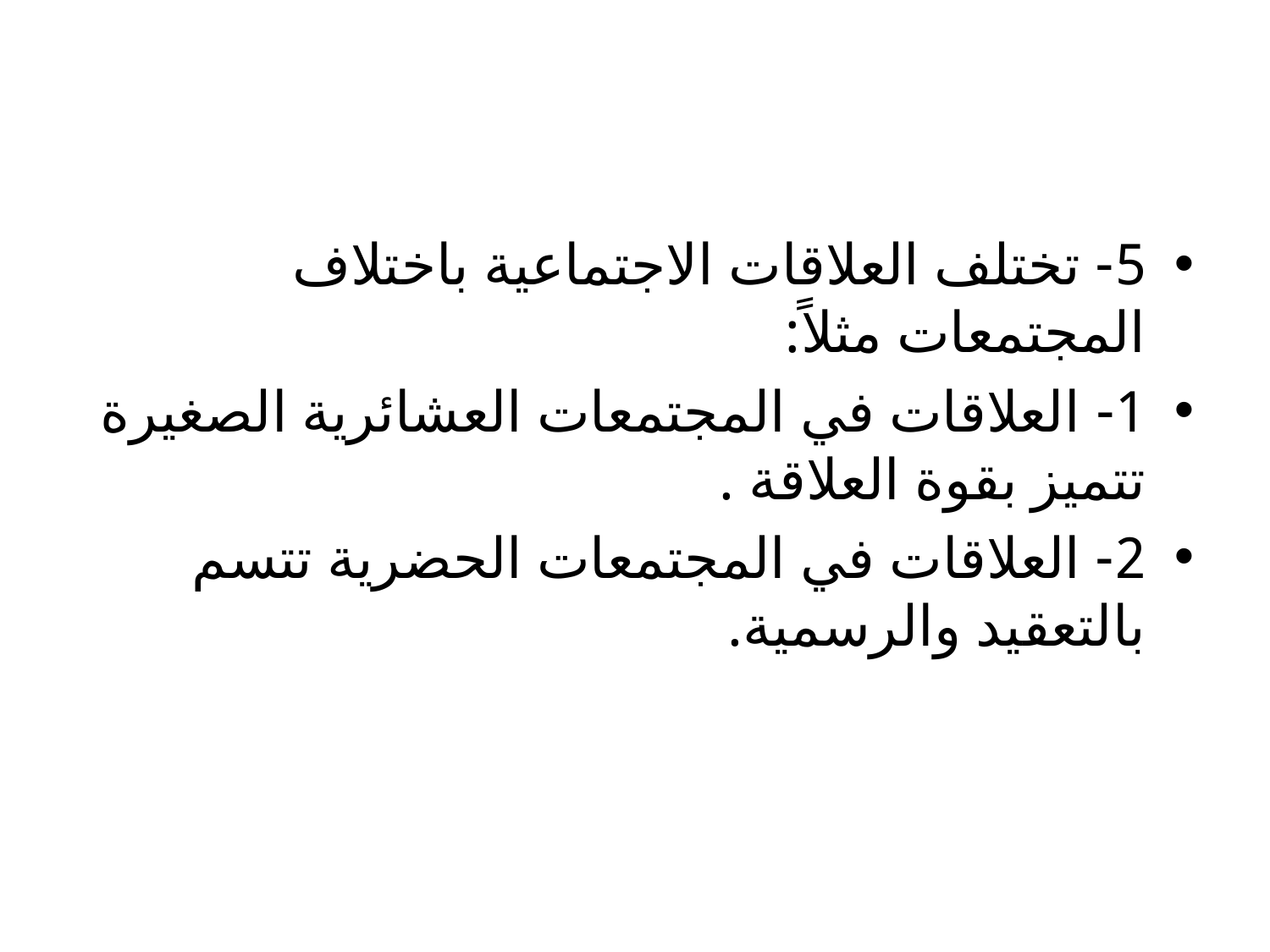

#
5- تختلف العلاقات الاجتماعية باختلاف المجتمعات مثلاً:
1- العلاقات في المجتمعات العشائرية الصغيرة تتميز بقوة العلاقة .
2- العلاقات في المجتمعات الحضرية تتسم بالتعقيد والرسمية.